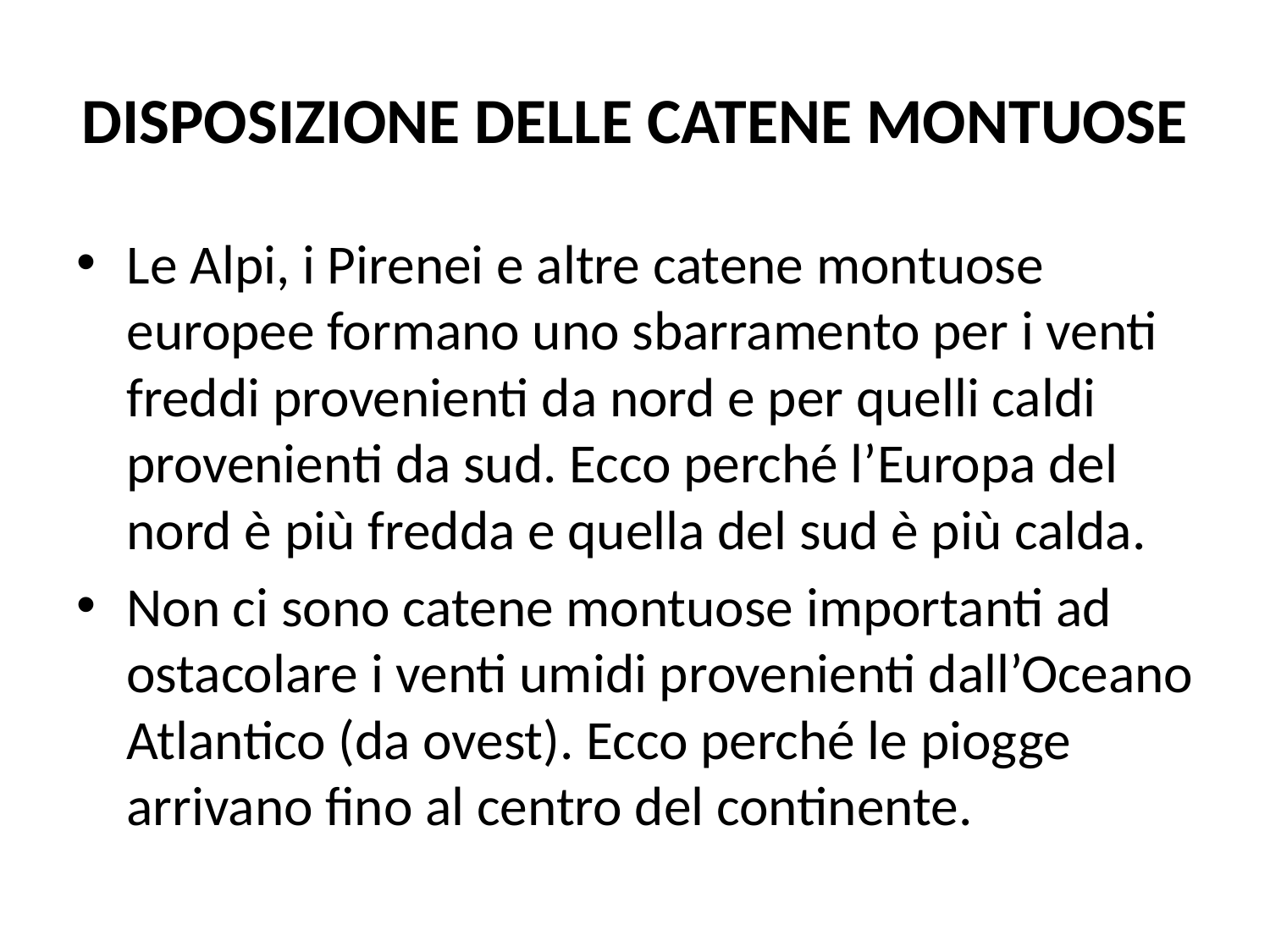

# DISPOSIZIONE DELLE CATENE MONTUOSE
Le Alpi, i Pirenei e altre catene montuose europee formano uno sbarramento per i venti freddi provenienti da nord e per quelli caldi provenienti da sud. Ecco perché l’Europa del nord è più fredda e quella del sud è più calda.
Non ci sono catene montuose importanti ad ostacolare i venti umidi provenienti dall’Oceano Atlantico (da ovest). Ecco perché le piogge arrivano fino al centro del continente.